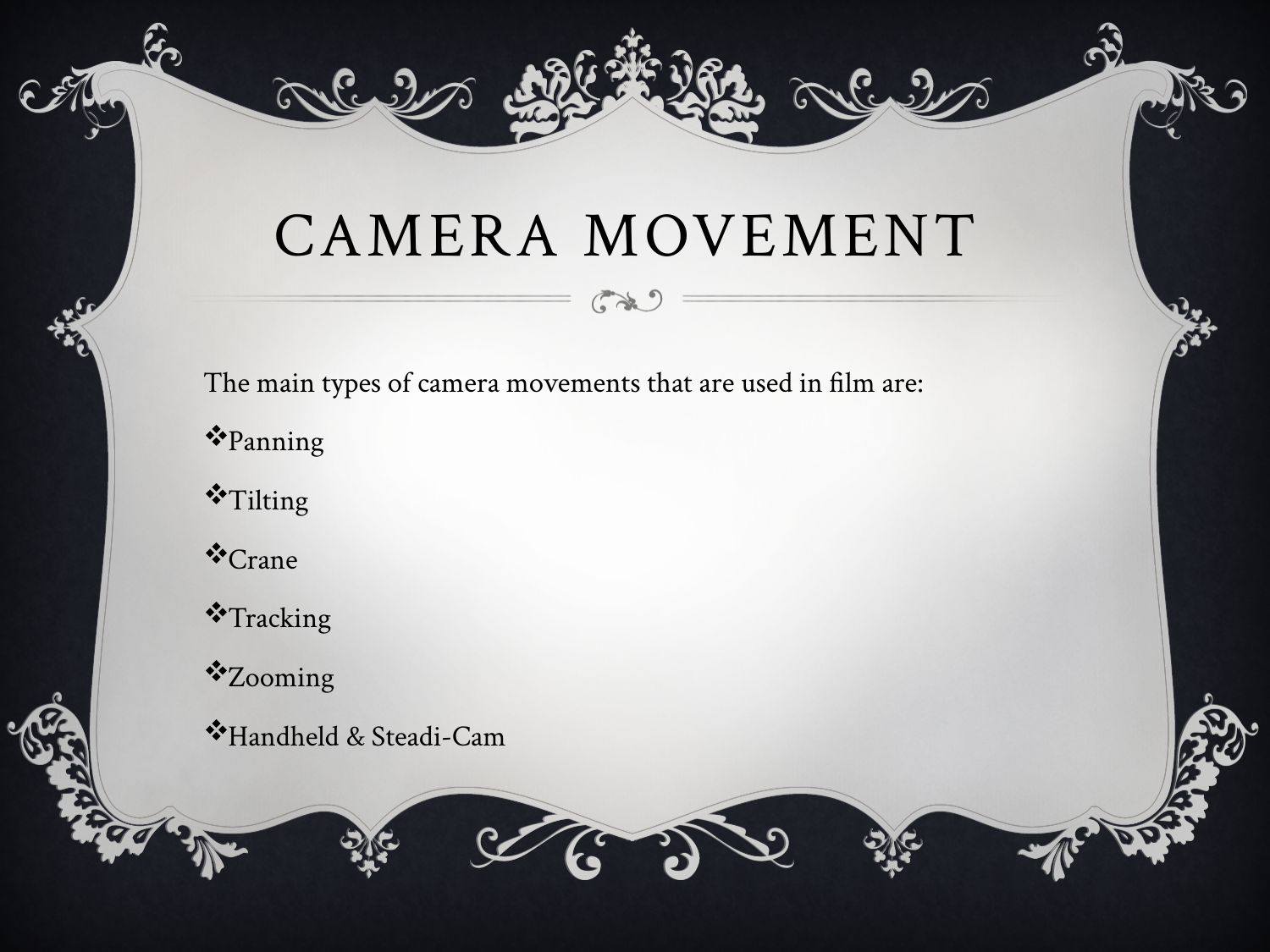

# Camera Movement
The main types of camera movements that are used in film are:
Panning
Tilting
Crane
Tracking
Zooming
Handheld & Steadi-Cam